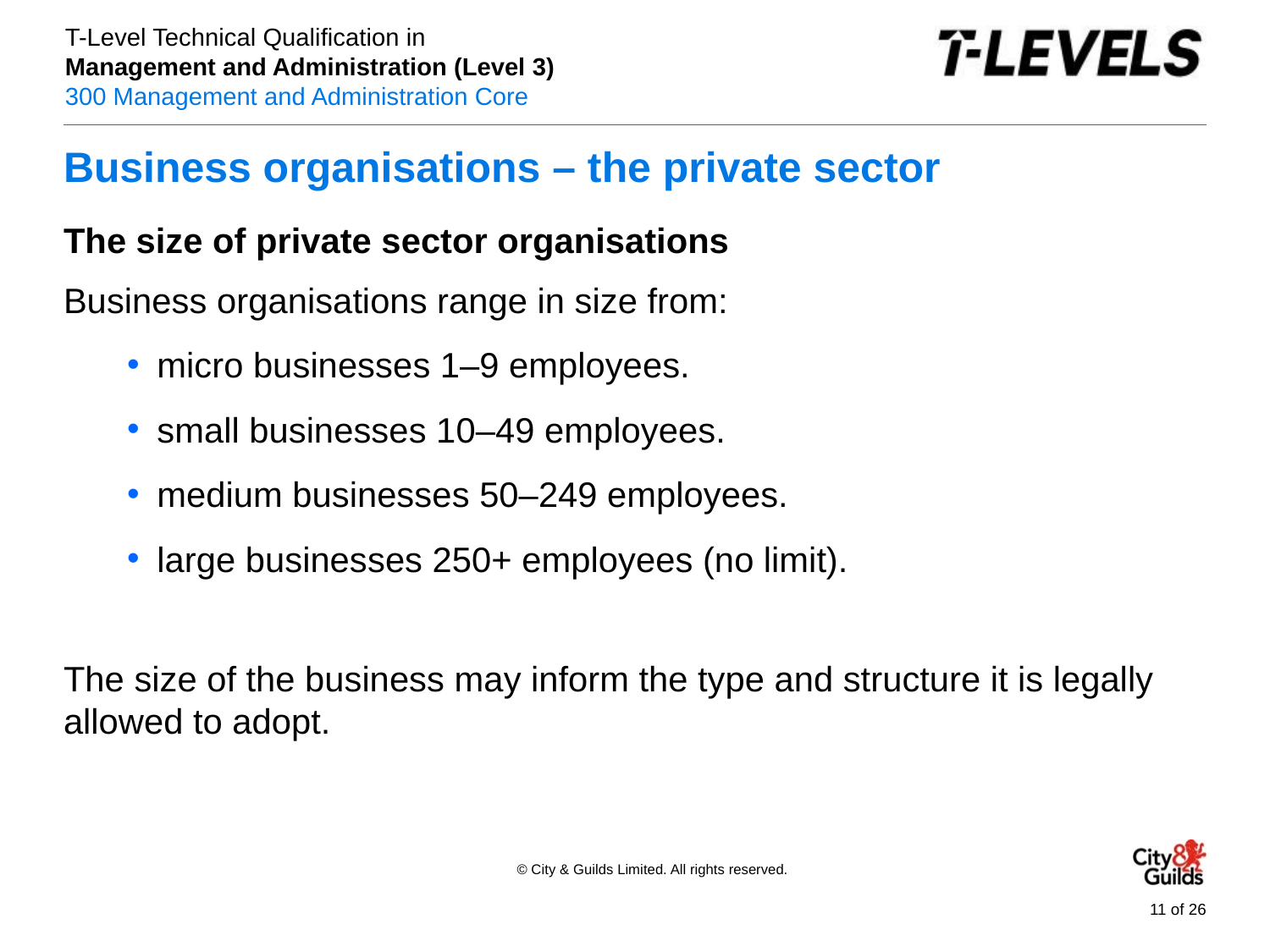

# Business organisations – the private sector
The size of private sector organisations
Business organisations range in size from:
micro businesses 1–9 employees.
small businesses 10–49 employees.
medium businesses 50–249 employees.
large businesses 250+ employees (no limit).

The size of the business may inform the type and structure it is legally allowed to adopt.